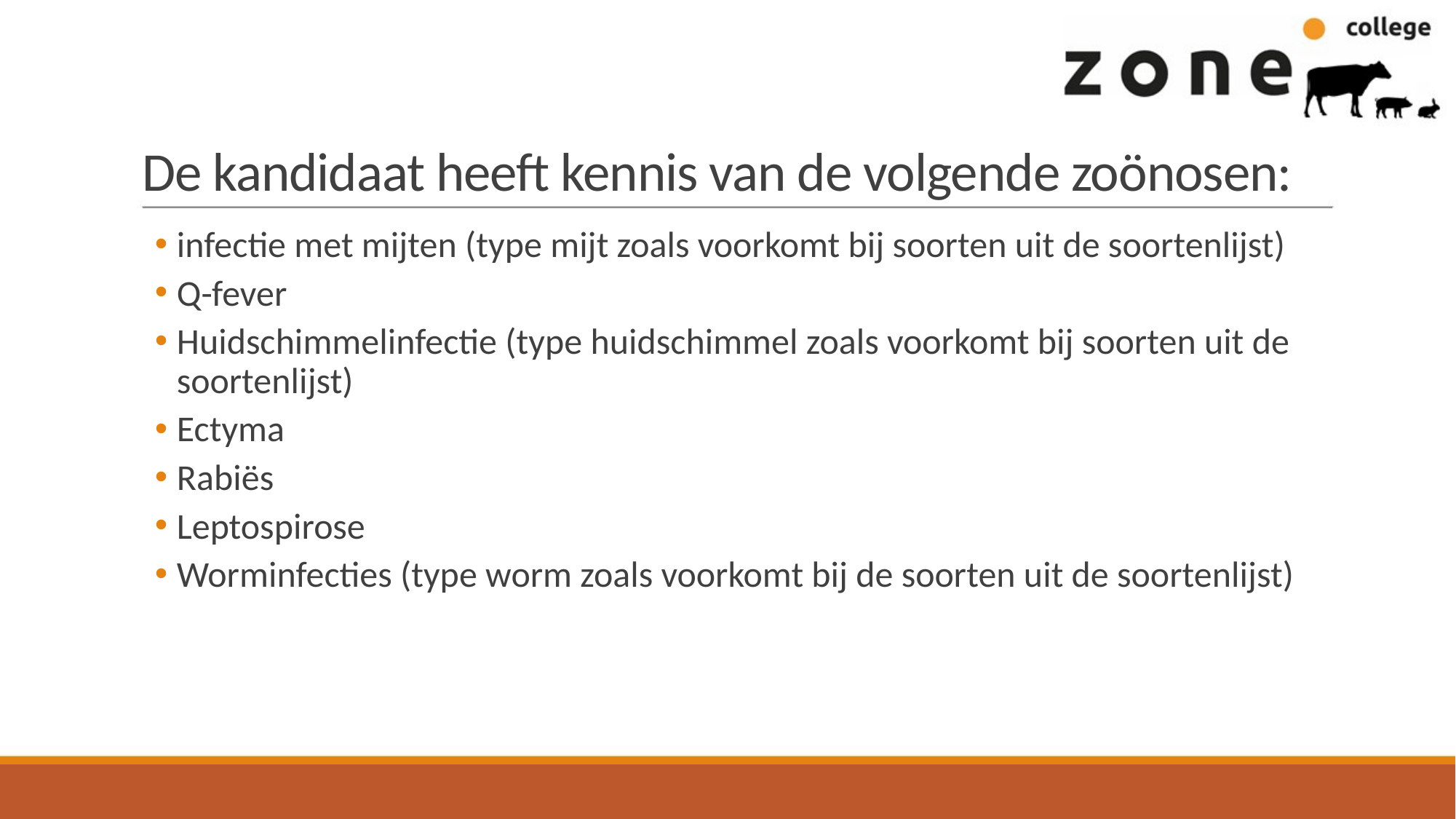

# De kandidaat heeft kennis van de volgende zoönosen:
infectie met mijten (type mijt zoals voorkomt bij soorten uit de soortenlijst)
Q-fever
Huidschimmelinfectie (type huidschimmel zoals voorkomt bij soorten uit de soortenlijst)
Ectyma
Rabiës
Leptospirose
Worminfecties (type worm zoals voorkomt bij de soorten uit de soortenlijst)